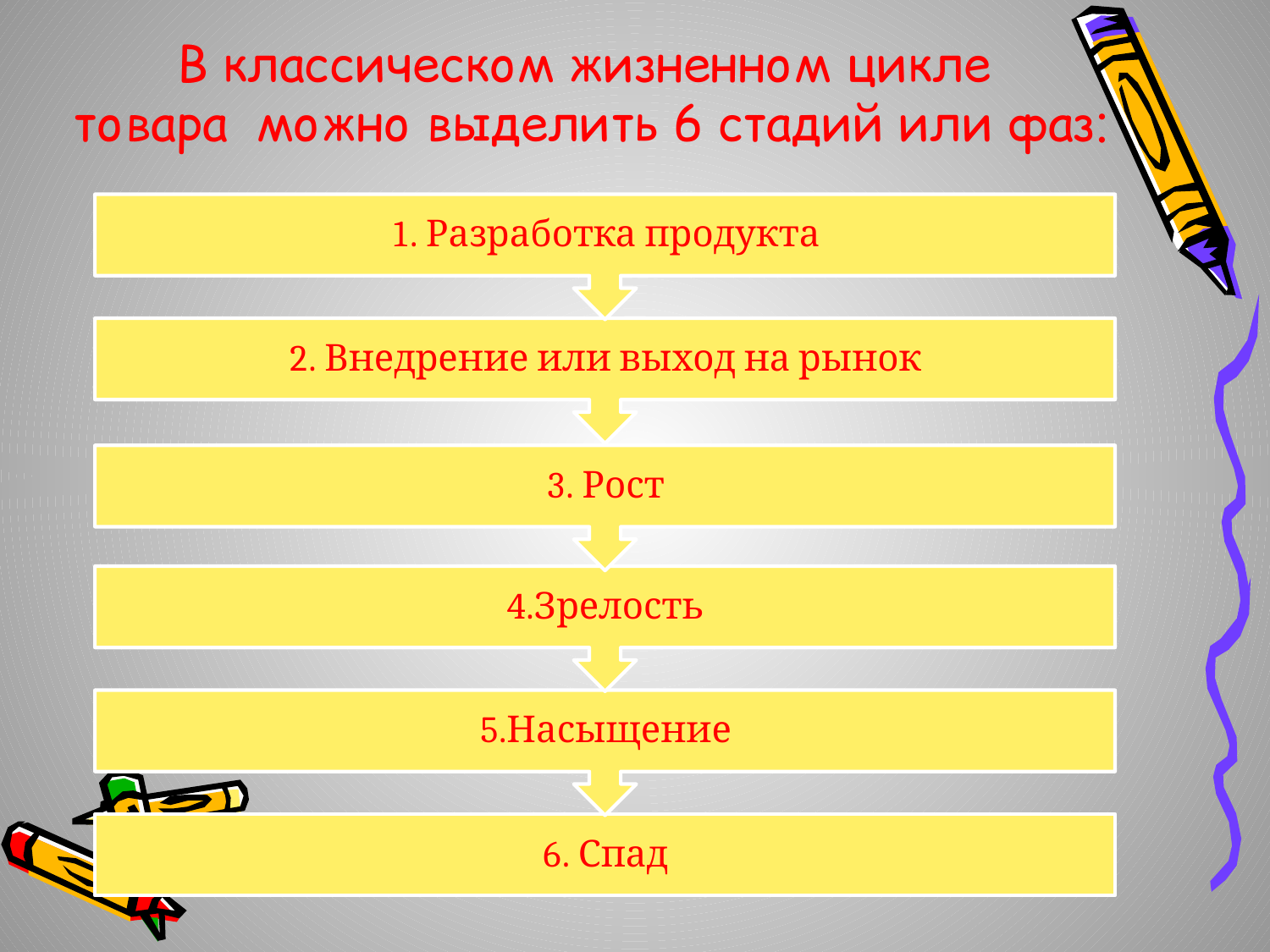

В классическом жизненном цикле
товара  можно выделить 6 стадий или фаз:
6. Спад
5.Насыщение
4.Зрелость
3. Рост
2. Внедрение или выход на рынок
1. Разработка продукта